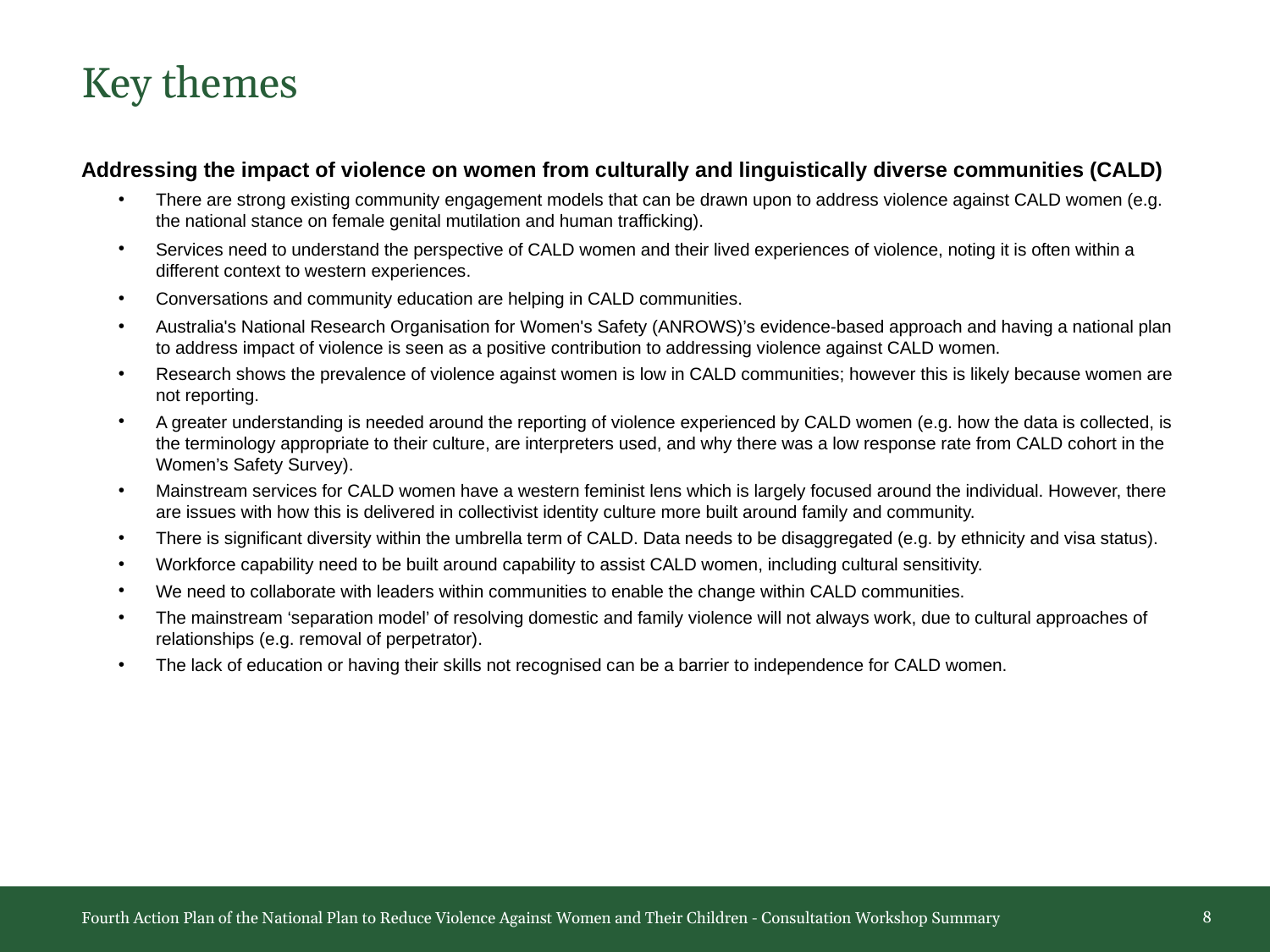

# Key themes
Addressing the impact of violence on women from culturally and linguistically diverse communities (CALD)
There are strong existing community engagement models that can be drawn upon to address violence against CALD women (e.g. the national stance on female genital mutilation and human trafficking).
Services need to understand the perspective of CALD women and their lived experiences of violence, noting it is often within a different context to western experiences.
Conversations and community education are helping in CALD communities.
Australia's National Research Organisation for Women's Safety (ANROWS)’s evidence-based approach and having a national plan to address impact of violence is seen as a positive contribution to addressing violence against CALD women.
Research shows the prevalence of violence against women is low in CALD communities; however this is likely because women are not reporting.
A greater understanding is needed around the reporting of violence experienced by CALD women (e.g. how the data is collected, is the terminology appropriate to their culture, are interpreters used, and why there was a low response rate from CALD cohort in the Women’s Safety Survey).
Mainstream services for CALD women have a western feminist lens which is largely focused around the individual. However, there are issues with how this is delivered in collectivist identity culture more built around family and community.
There is significant diversity within the umbrella term of CALD. Data needs to be disaggregated (e.g. by ethnicity and visa status).
Workforce capability need to be built around capability to assist CALD women, including cultural sensitivity.
We need to collaborate with leaders within communities to enable the change within CALD communities.
The mainstream ‘separation model’ of resolving domestic and family violence will not always work, due to cultural approaches of relationships (e.g. removal of perpetrator).
The lack of education or having their skills not recognised can be a barrier to independence for CALD women.
Fourth Action Plan of the National Plan to Reduce Violence Against Women and Their Children - Consultation Workshop Summary
8